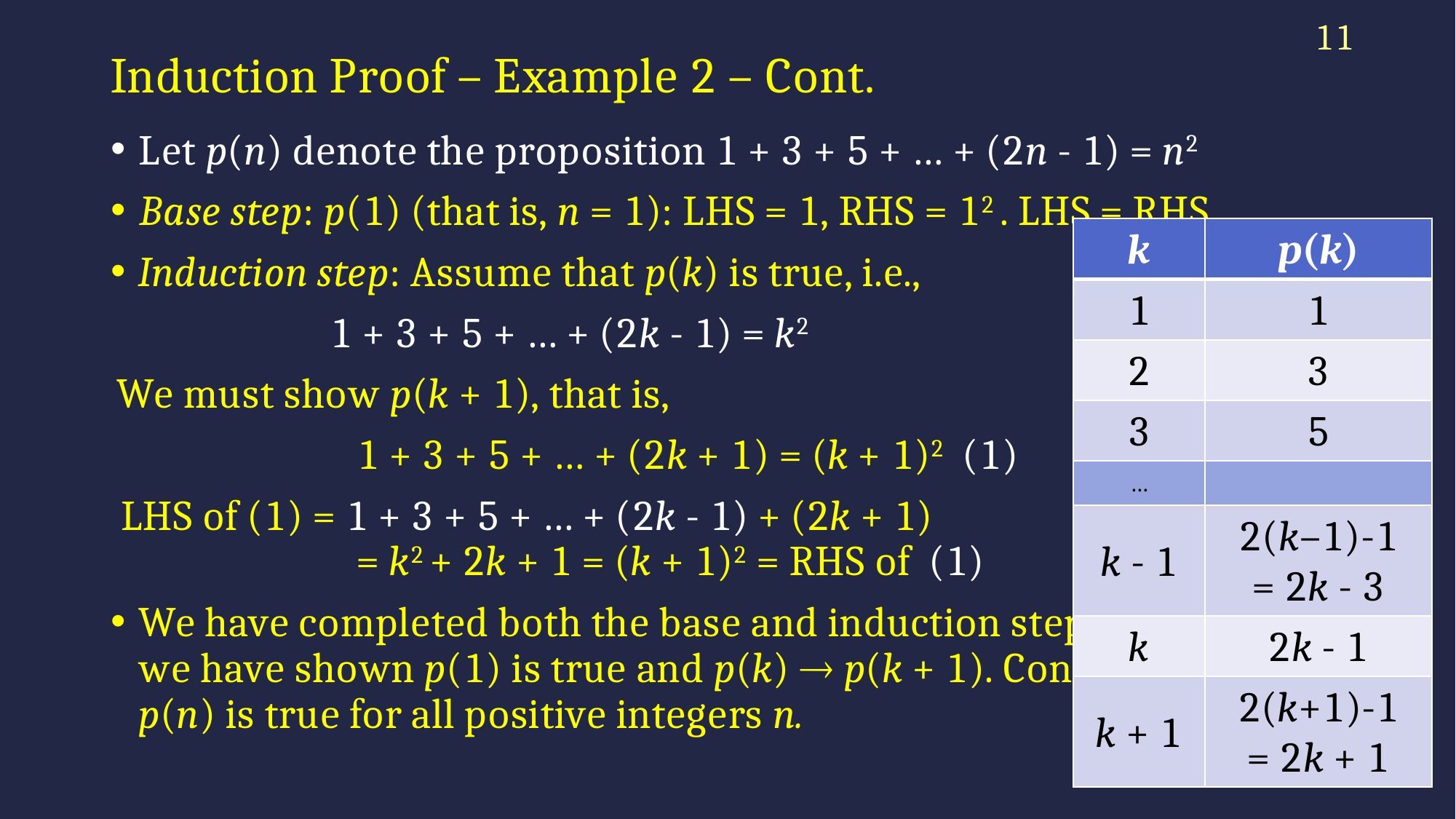

11
# Induction Proof – Example 2 – Cont.
Let p(n) denote the proposition 1 + 3 + 5 + … + (2n - 1) = n2
Base step: p(1) (that is, n = 1): LHS = 1, RHS = 12 . LHS = RHS.
Induction step: Assume that p(k) is true, i.e.,
		1 + 3 + 5 + … + (2k - 1) = k2
 We must show p(k + 1), that is,
			1 + 3 + 5 + … + (2k + 1) = (k + 1)2  (1)
 LHS of (1) = 1 + 3 + 5 + … + (2k - 1) + (2k + 1)
		= k2 + 2k + 1 = (k + 1)2 = RHS of  (1)
We have completed both the base and induction steps. That is, we have shown p(1) is true and p(k) → p(k + 1). Consequently, p(n) is true for all positive integers n.
| k | p(k) |
| --- | --- |
| 1 | 1 |
| 2 | 3 |
| 3 | 5 |
| … |  |
| k - 1 | 2(k–1)-1 = 2k - 3 |
| k | 2k - 1 |
| k + 1 | 2(k+1)-1 = 2k + 1 |